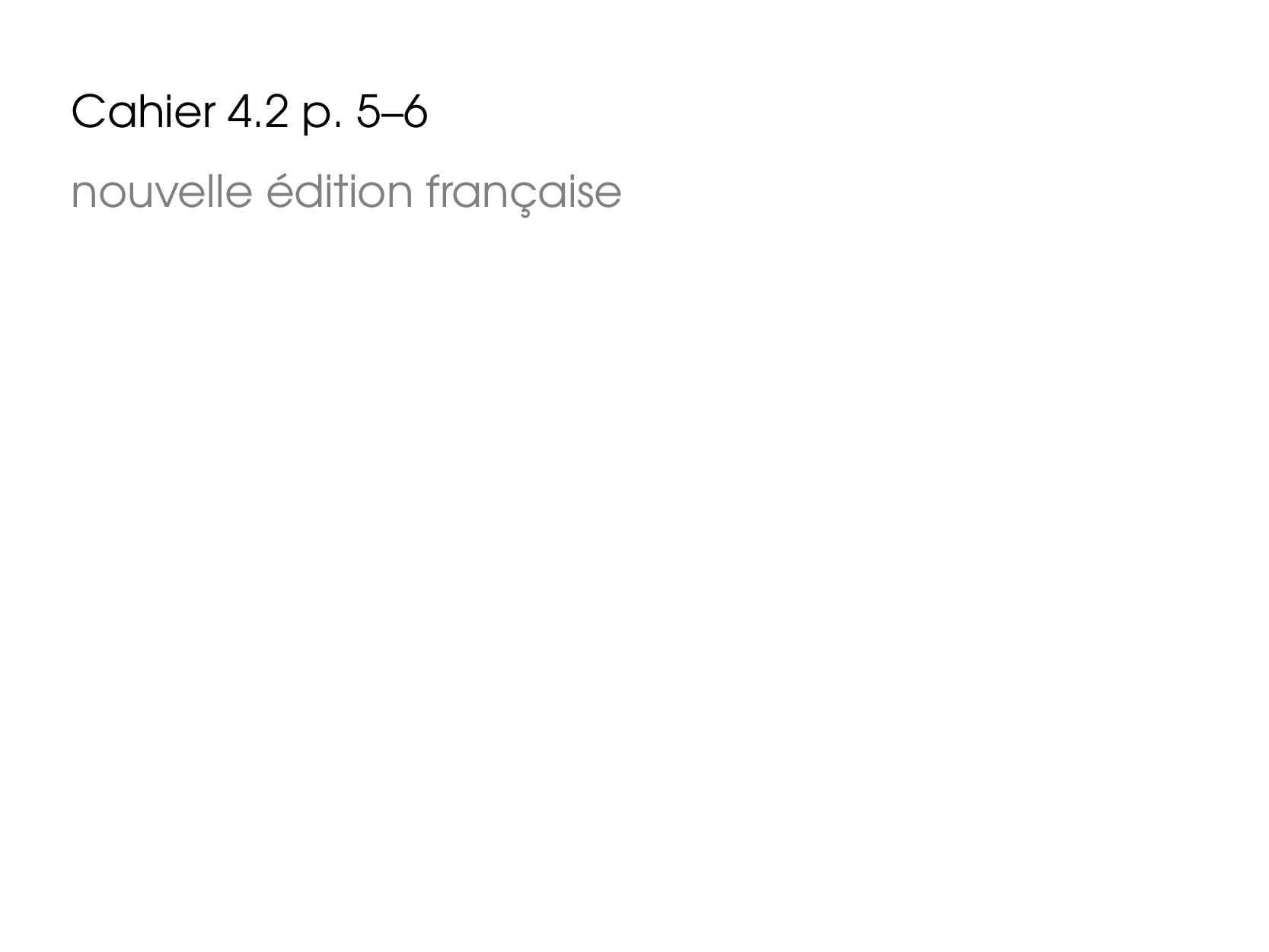

Cahier 4.2 p. 5–6
nouvelle édition française